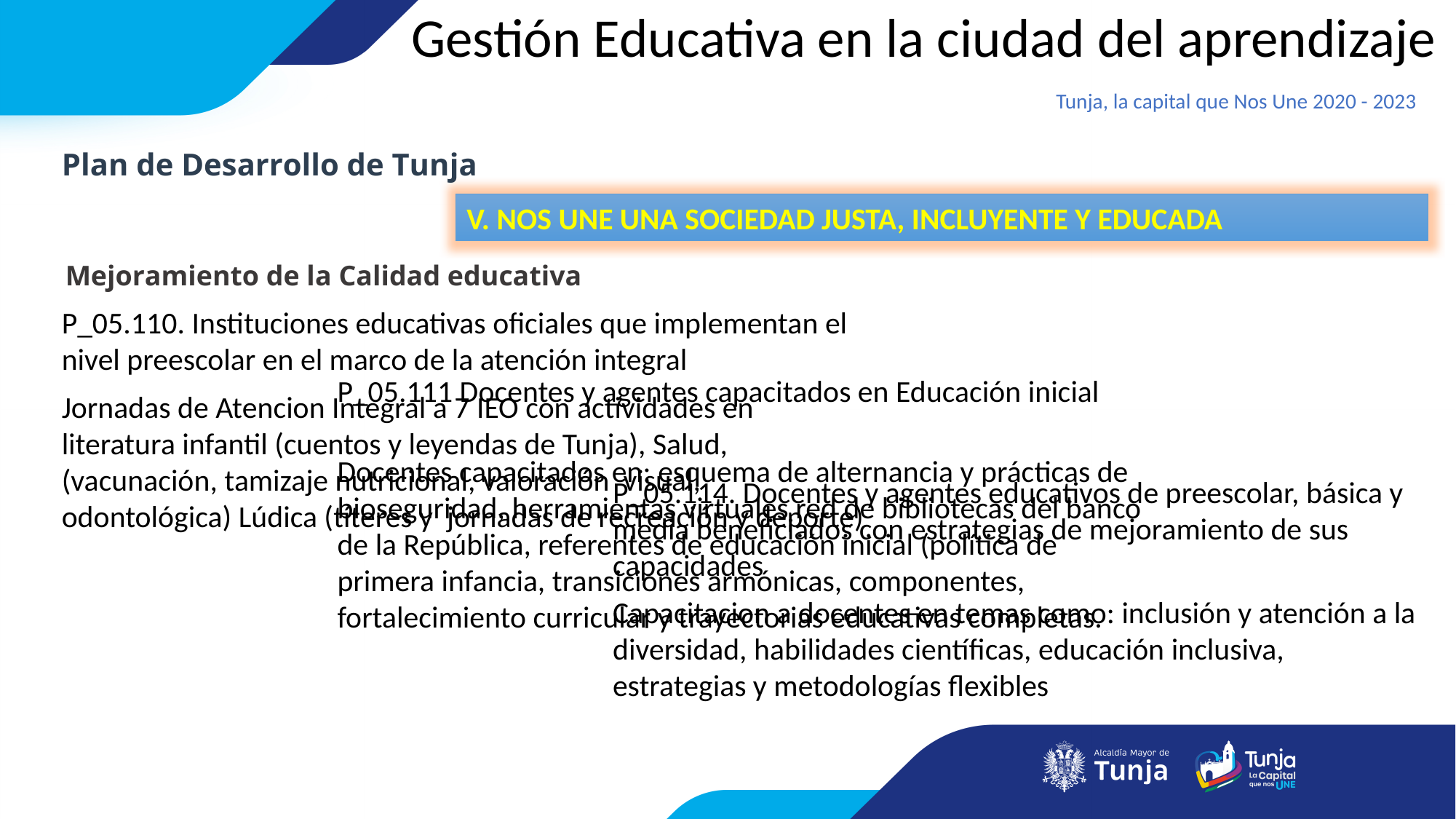

Gestión Educativa en la ciudad del aprendizaje
Tunja, la capital que Nos Une 2020 - 2023
Plan de Desarrollo de Tunja
V. NOS UNE UNA SOCIEDAD JUSTA, INCLUYENTE Y EDUCADA
Mejoramiento de la Calidad educativa
P_05.110. Instituciones educativas oficiales que implementan el nivel preescolar en el marco de la atención integral
P_05.111 Docentes y agentes capacitados en Educación inicial
Jornadas de Atencion Integral a 7 IEO con actividades en literatura infantil (cuentos y leyendas de Tunja), Salud, (vacunación, tamizaje nutricional, valoración  visual, odontológica) Lúdica (títeres y  jornadas de recreación y deporte)
Docentes capacitados en: esquema de alternancia y prácticas de bioseguridad, herramientas virtuales red de bibliotecas del banco de la República, referentes de educación inicial (política de primera infancia, transiciones armónicas, componentes, fortalecimiento curricular y trayectorias educativas completas.
P_05.114. Docentes y agentes educativos de preescolar, básica y media beneficiados con estrategias de mejoramiento de sus capacidades
Capacitacion a docentes en temas como: inclusión y atención a la diversidad, habilidades científicas, educación inclusiva, estrategias y metodologías flexibles